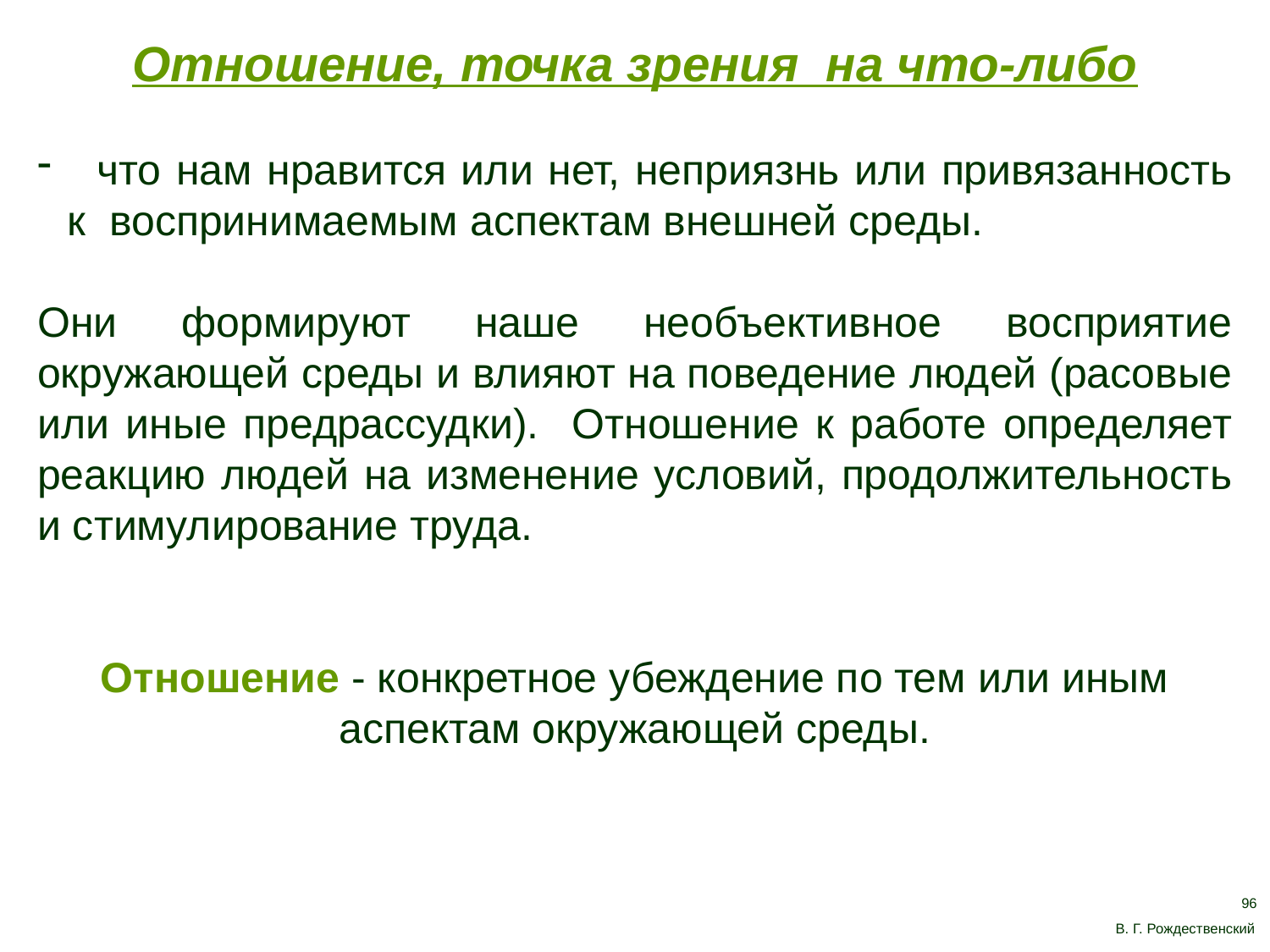

Отношение, точка зрения  на что-либо

  что нам нравится или нет, неприязнь или привязанность к  воспринимаемым аспектам внешней среды.

Они формируют наше необъективное восприятие окружающей среды и влияют на поведение людей (расовые или иные предрассудки).  Отношение к работе определяет реакцию людей на изменение условий, продолжительность и стимулирование труда.

Отношение - конкретное убеждение по тем или иным аспектам окружающей среды.

96
В. Г. Рождественский